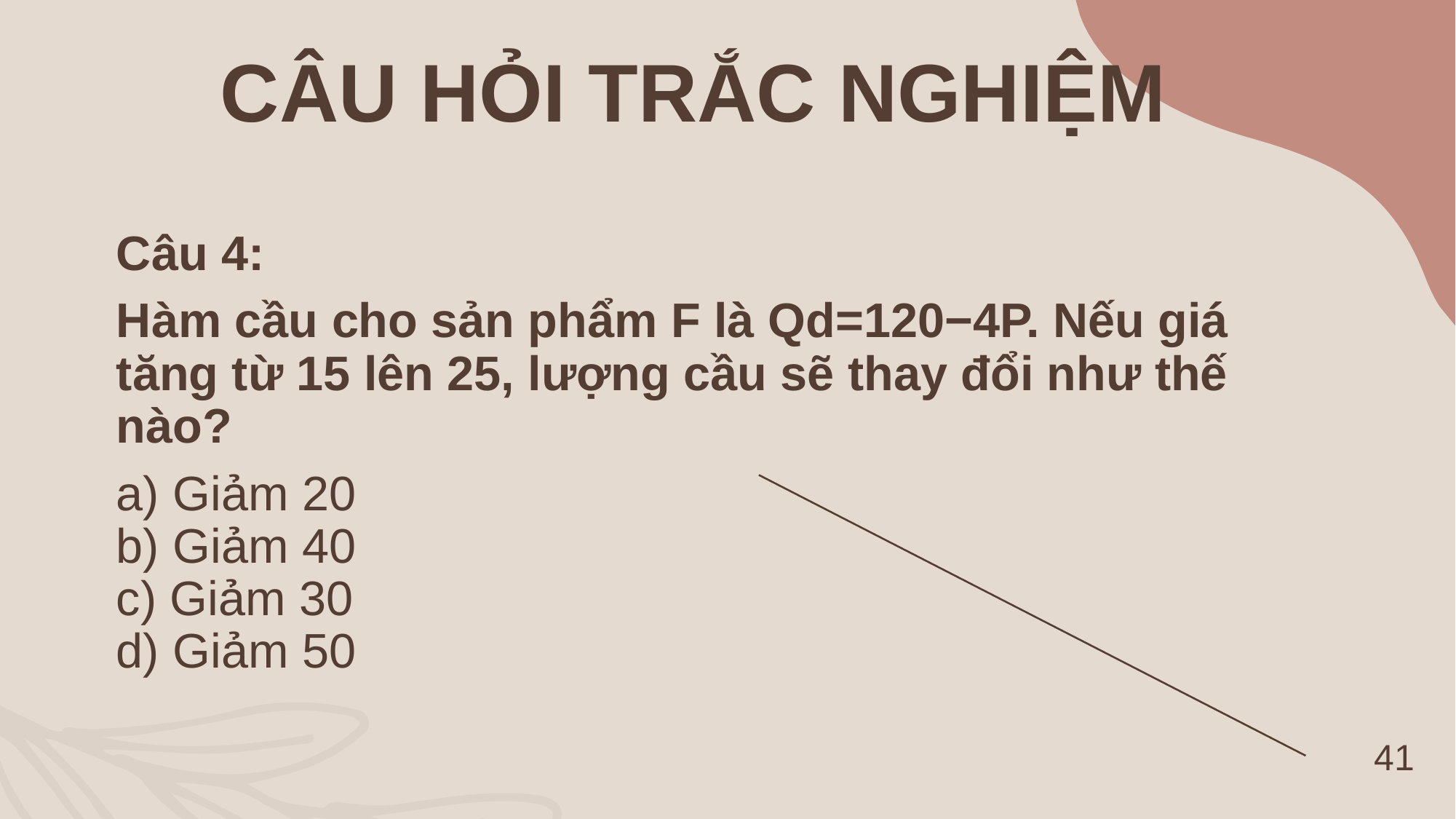

CÂU HỎI TRẮC NGHIỆM
Câu 4:
Hàm cầu cho sản phẩm F là Qd​=120−4P. Nếu giá tăng từ 15 lên 25, lượng cầu sẽ thay đổi như thế nào?
a) Giảm 20
b) Giảm 40
c) Giảm 30
d) Giảm 50
41